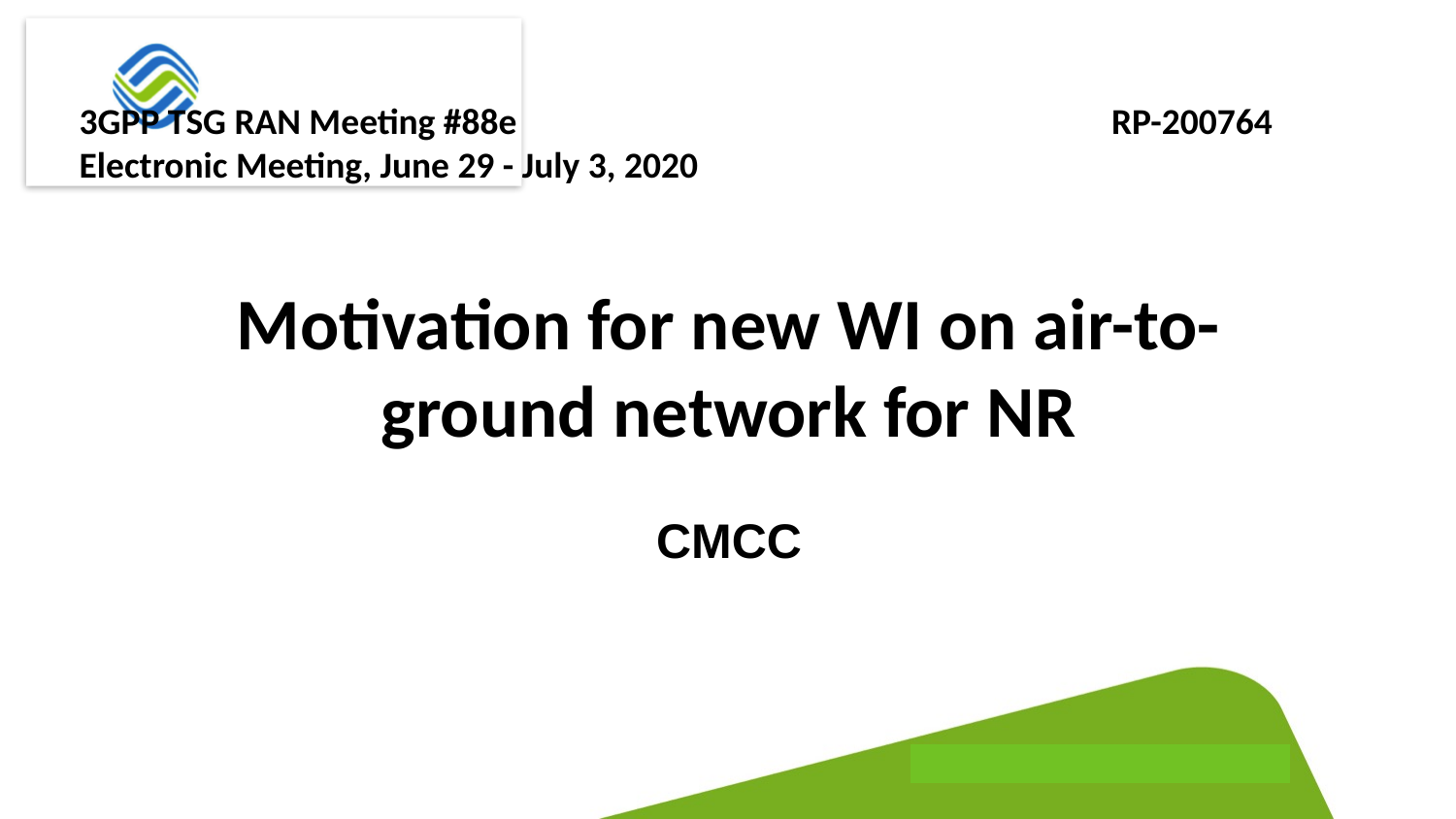

3GPP TSG RAN Meeting #88e                                                                        RP-200764
Electronic Meeting, June 29 - July 3, 2020

Motivation for new WI on air-to-ground network for NR

CMCC